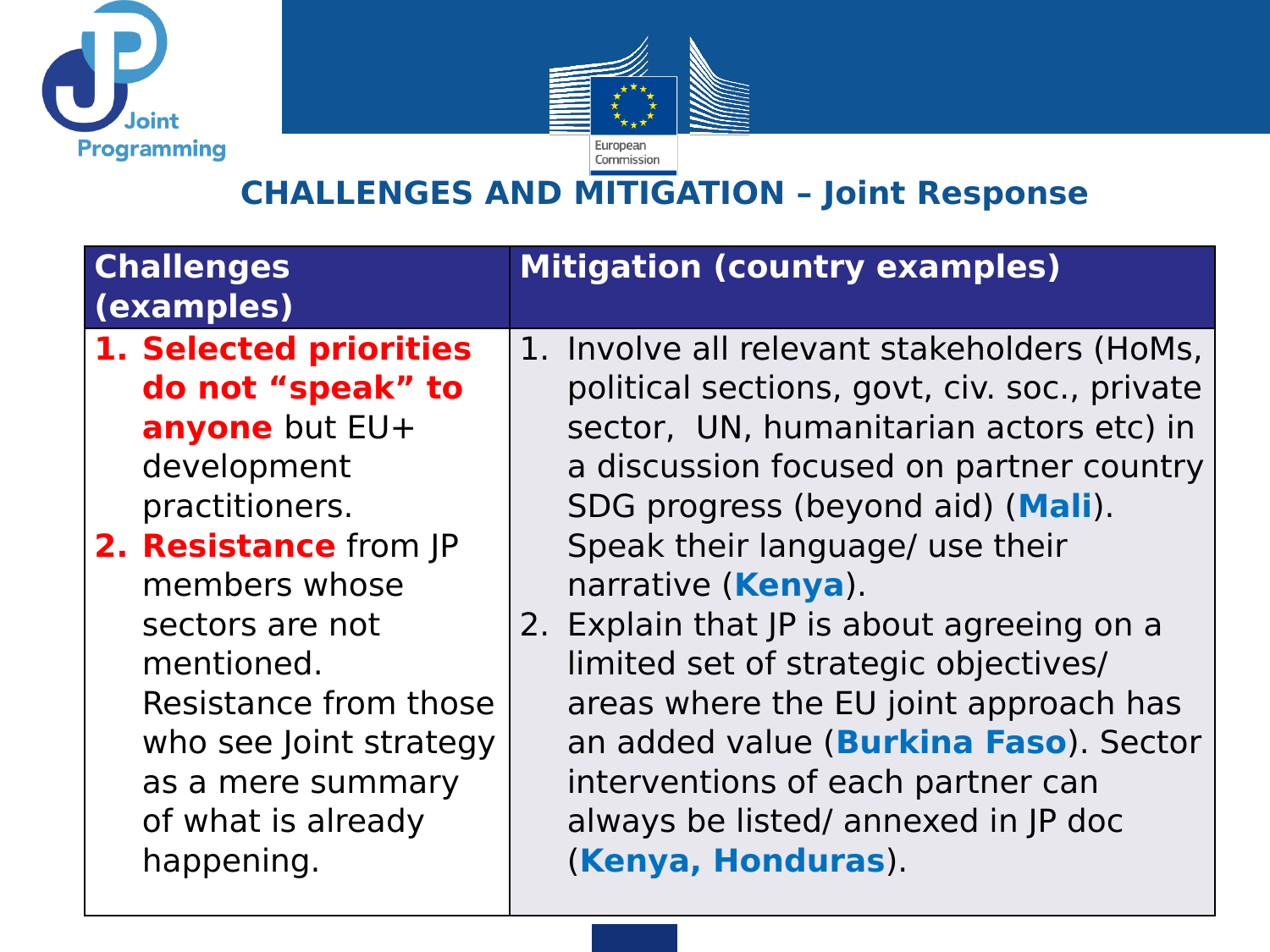

CHALLENGES AND MITIGATION – Joint Response
| Challenges (examples) | Mitigation (country examples) |
| --- | --- |
| Selected priorities do not “speak” to anyone but EU+ development practitioners. Resistance from JP members whose sectors are not mentioned. Resistance from those who see Joint strategy as a mere summary of what is already happening. | Involve all relevant stakeholders (HoMs, political sections, govt, civ. soc., private sector, UN, humanitarian actors etc) in a discussion focused on partner country SDG progress (beyond aid) (Mali). Speak their language/ use their narrative (Kenya). Explain that JP is about agreeing on a limited set of strategic objectives/ areas where the EU joint approach has an added value (Burkina Faso). Sector interventions of each partner can always be listed/ annexed in JP doc (Kenya, Honduras). |